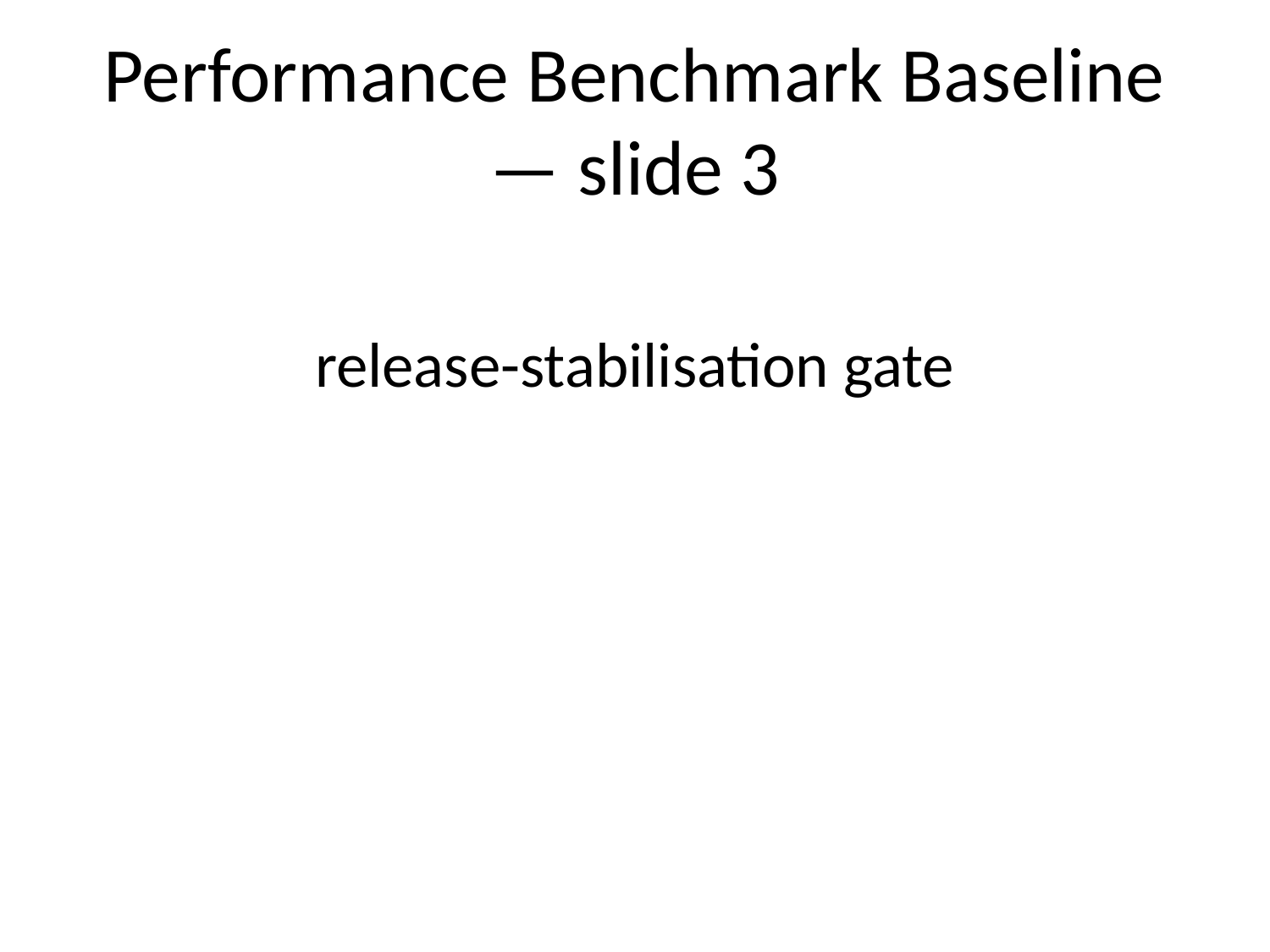

# Performance Benchmark Baseline — slide 3
release-stabilisation gate